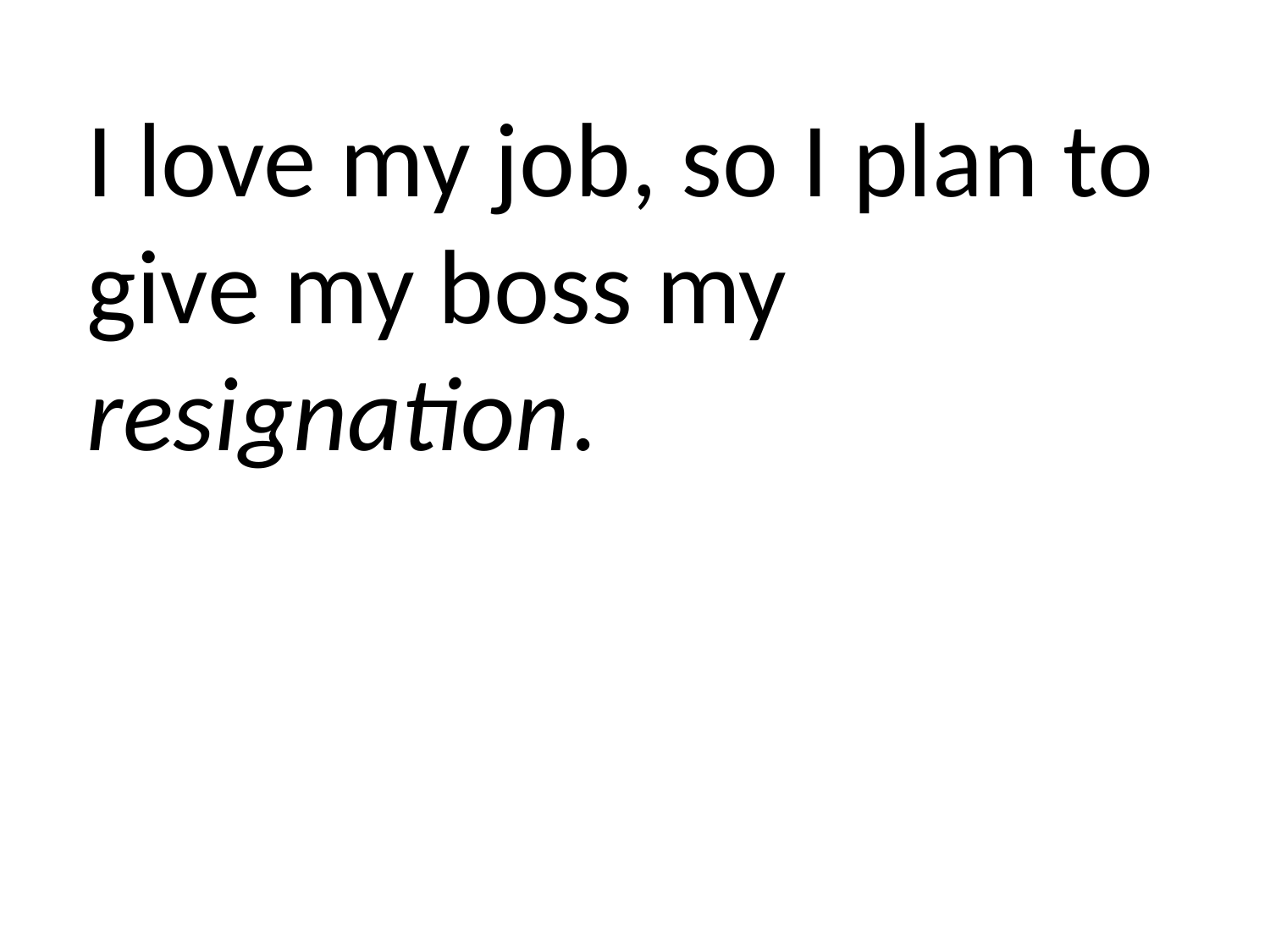

I love my job, so I plan to give my boss my resignation.